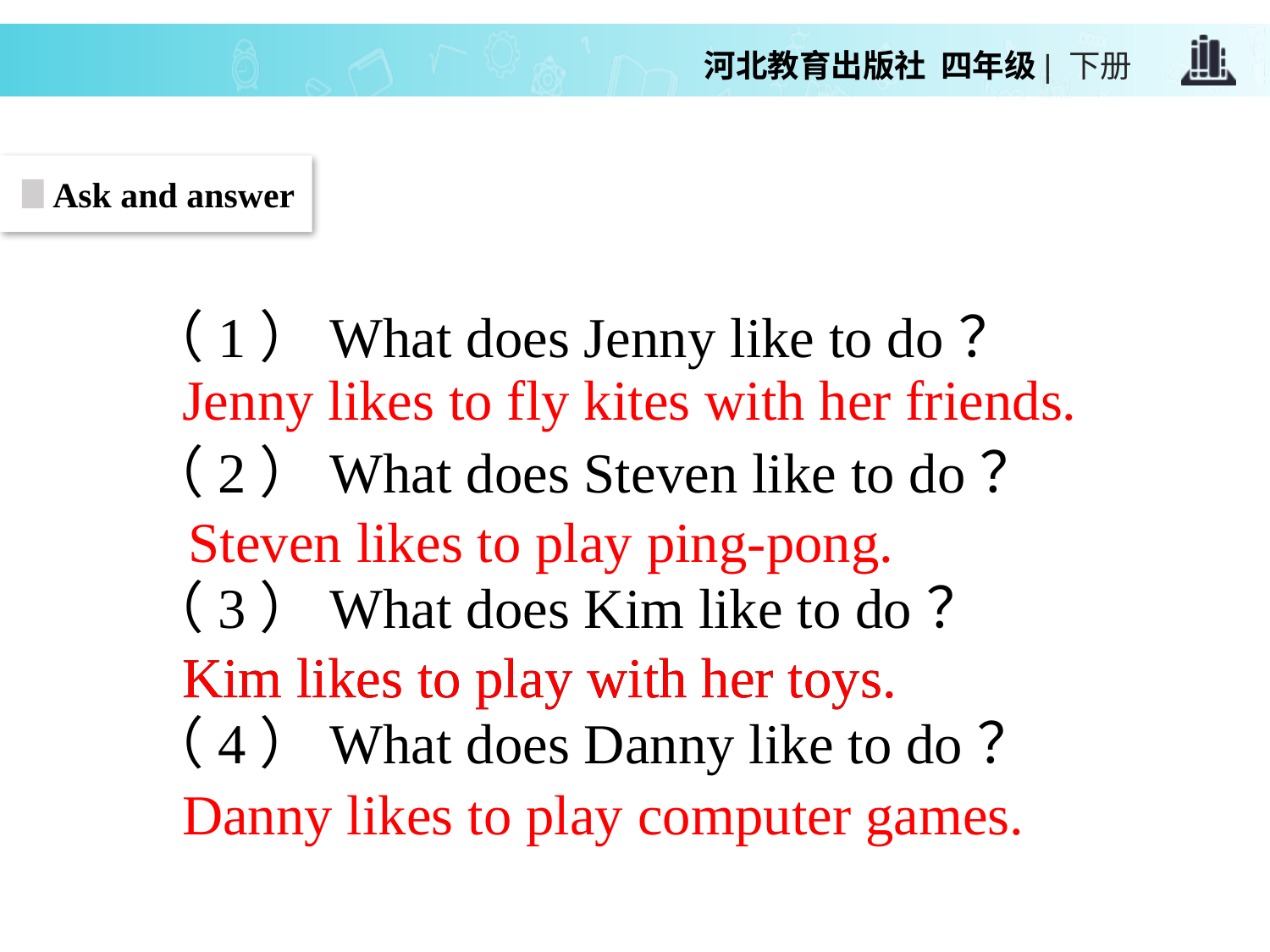

Ask and answer

（1）What does Jenny like to do？

（2）What does Steven like to do？

（3）What does Kim like to do？

（4）What does Danny like to do？
Jenny likes to fly kites with her friends.
Steven likes to play ping-pong.
Kim likes to play with her toys.
Kim likes to play with her toys.
Danny likes to play computer games.